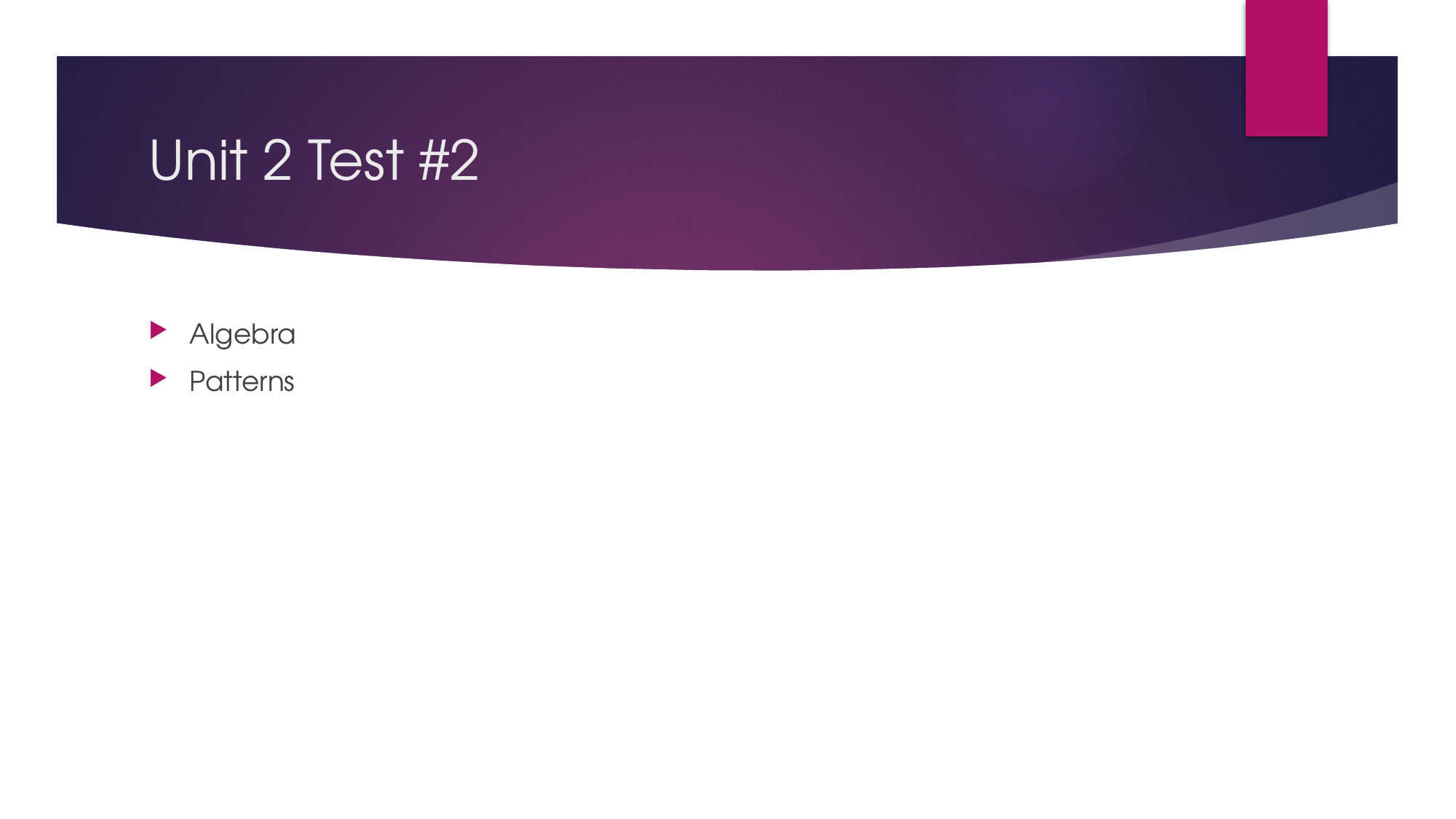

# Unit 2 Test #2
Algebra
Patterns